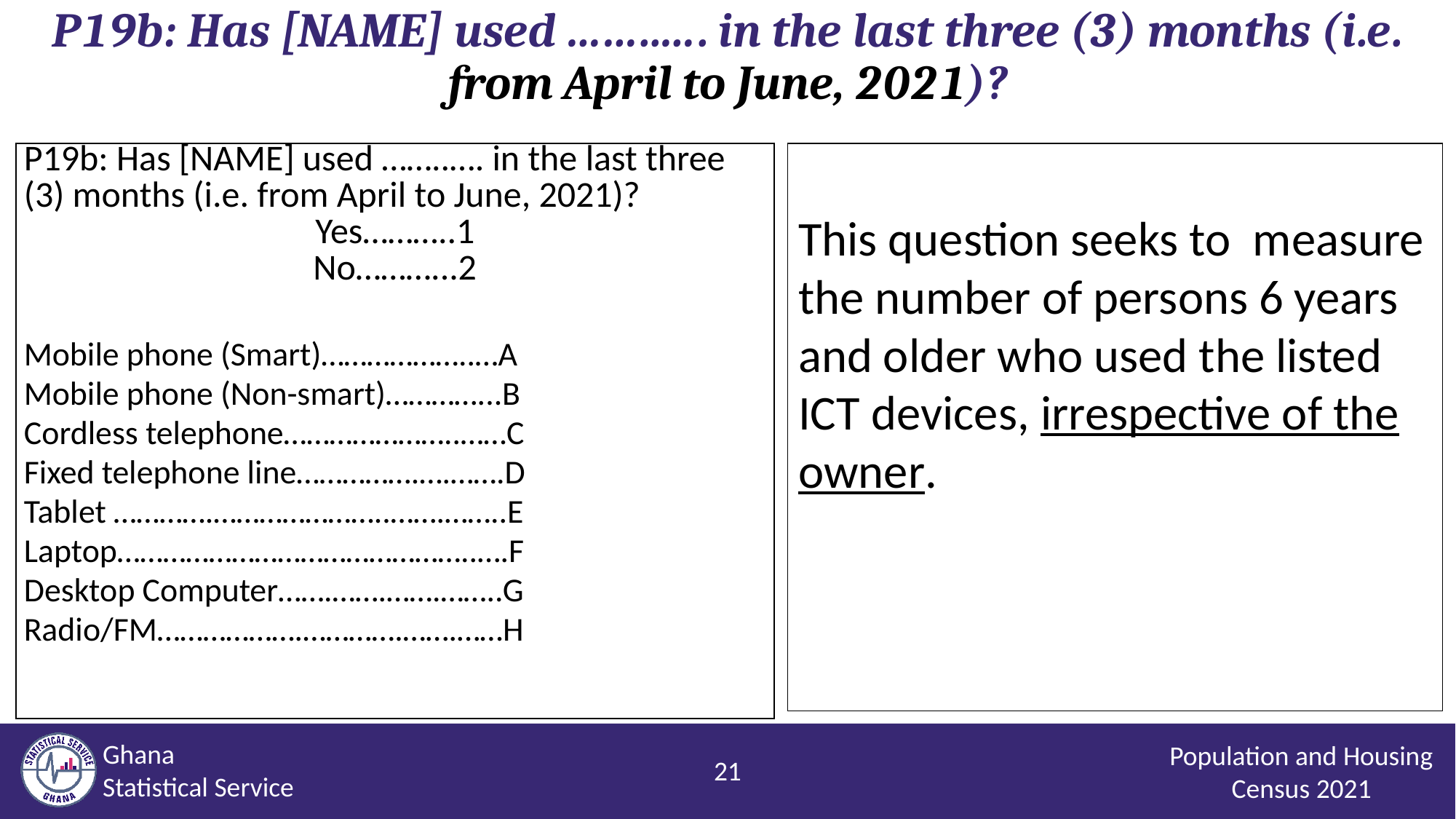

P19b: Has [NAME] used ……..…. in the last three (3) months (i.e. from April to June, 2021)?

| P19b: Has [NAME] used ……..…. in the last three (3) months (i.e. from April to June, 2021)? Yes………..1 No………...2 |
| --- |
| Mobile phone (Smart)………………..…A Mobile phone (Non-smart)…………...B Cordless telephone…………………..……C Fixed telephone line…………….….…….D Tablet ………….…………………..…….……..E Laptop………………………………………..….F Desktop Computer…….…….…….……..G Radio/FM……………….………….…….……H |

This question seeks to  measure the number of persons 6 years and older who used the listed ICT devices, irrespective of the owner.

Population and Housing Census 2021
21